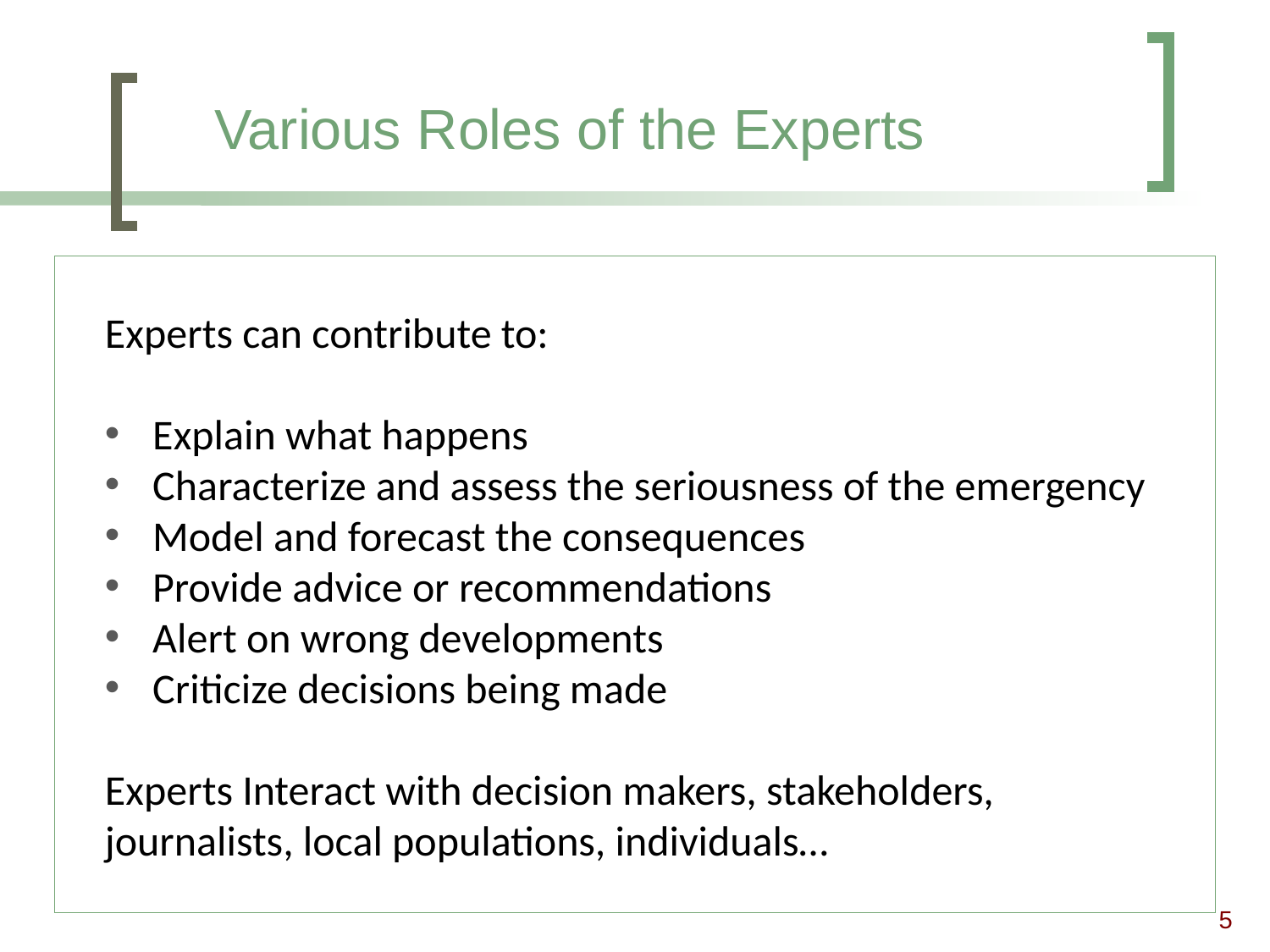

# Various Roles of the Experts
Experts can contribute to:

Explain what happens
Characterize and assess the seriousness of the emergency
Model and forecast the consequences
Provide advice or recommendations
Alert on wrong developments
Criticize decisions being made

Experts Interact with decision makers, stakeholders, journalists, local populations, individuals…

5